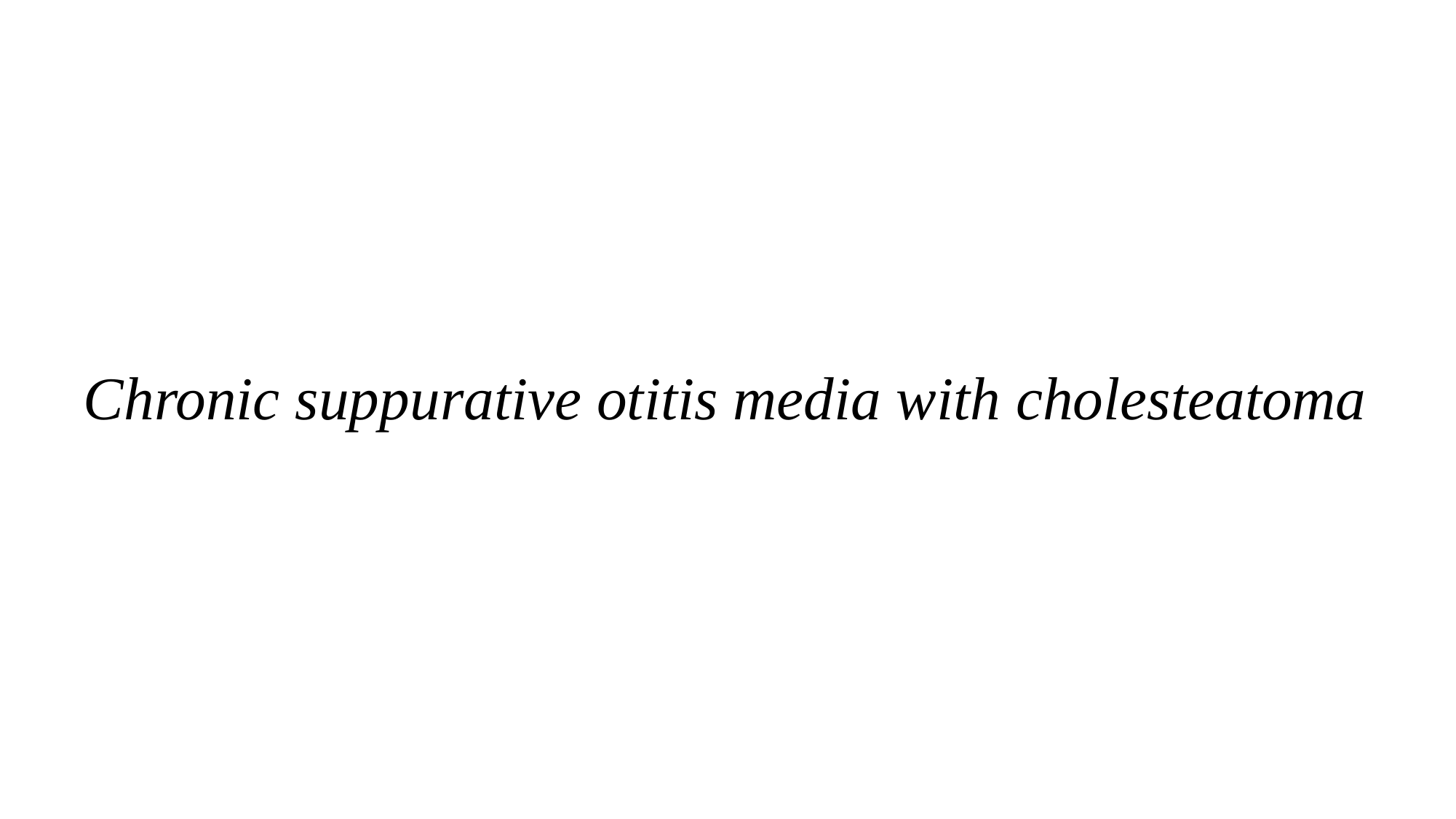

# Chronic suppurative otitis media with cholesteatoma